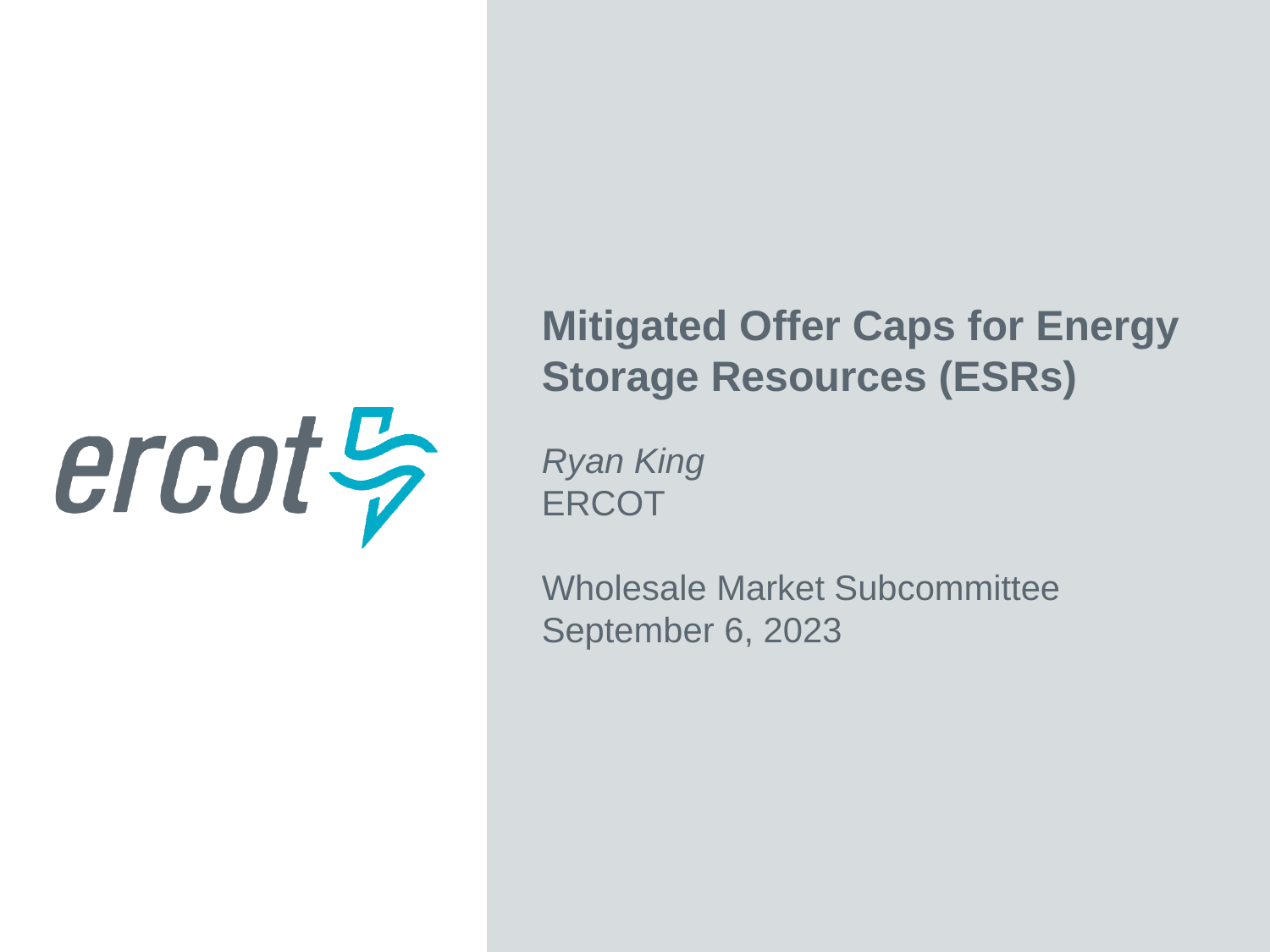

Mitigated Offer Caps for Energy Storage Resources (ESRs)

Ryan King
ERCOT

Wholesale Market Subcommittee
September 6, 2023